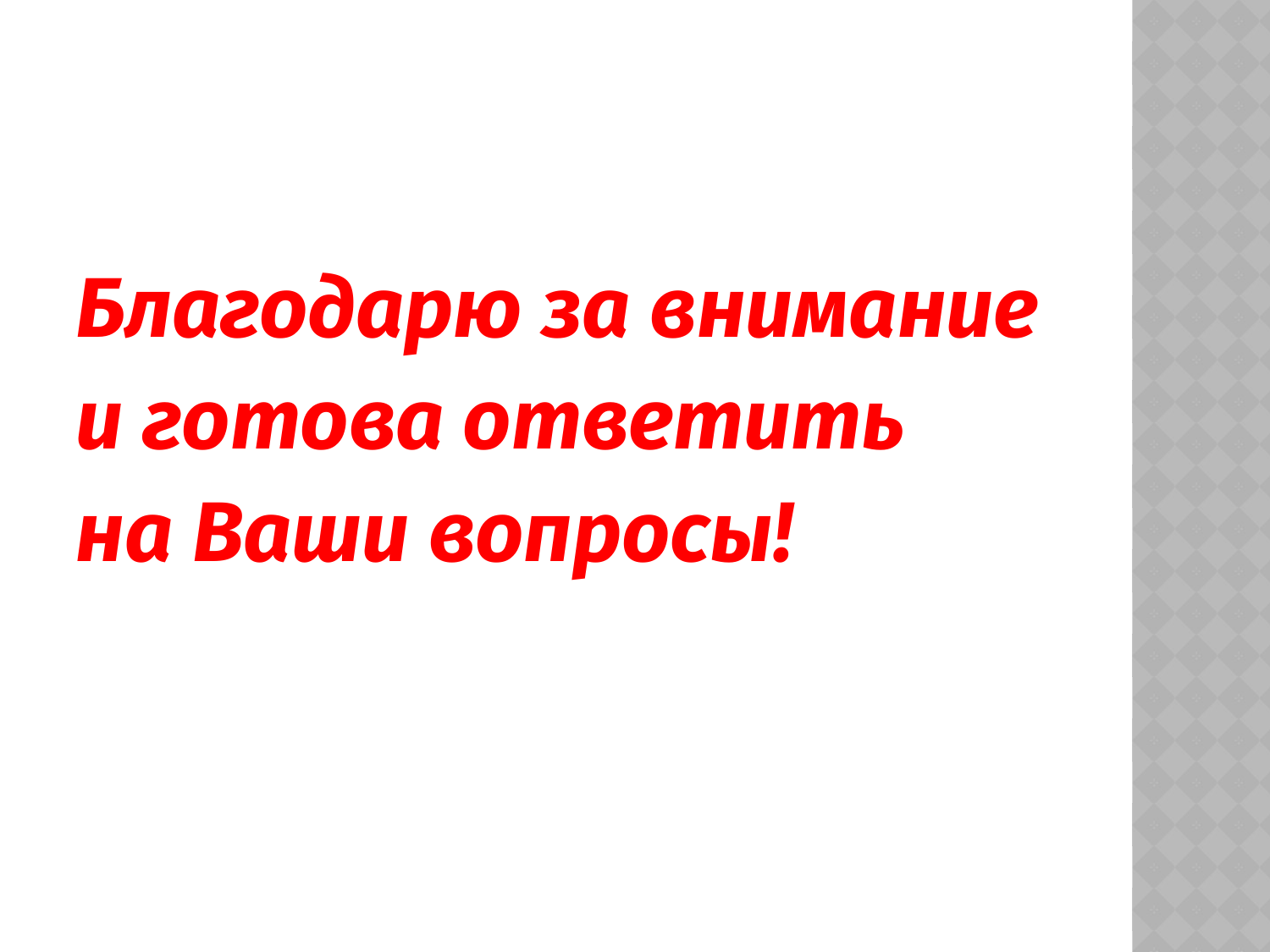

Благодарю за внимание
и готова ответить
на Ваши вопросы!